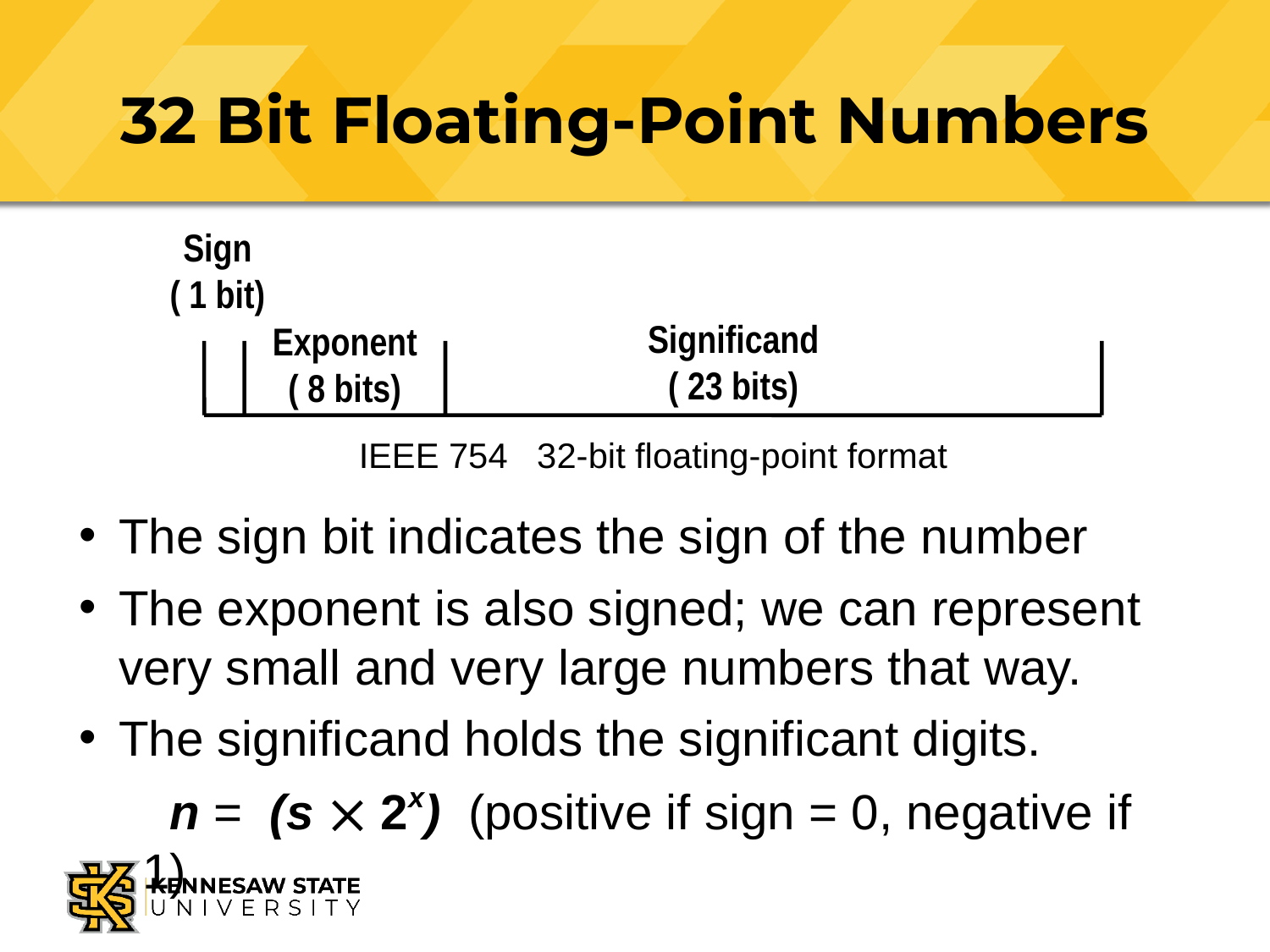

# 32 Bit Floating-Point Numbers
Sign
( 1 bit)
Significand
( 23 bits)
Exponent
( 8 bits)

IEEE 754   32-bit floating-point format
The sign bit indicates the sign of the number
The exponent is also signed; we can represent very small and very large numbers that way.
The significand holds the significant digits.
  n =  (s × 2x)  (positive if sign = 0, negative if 1)